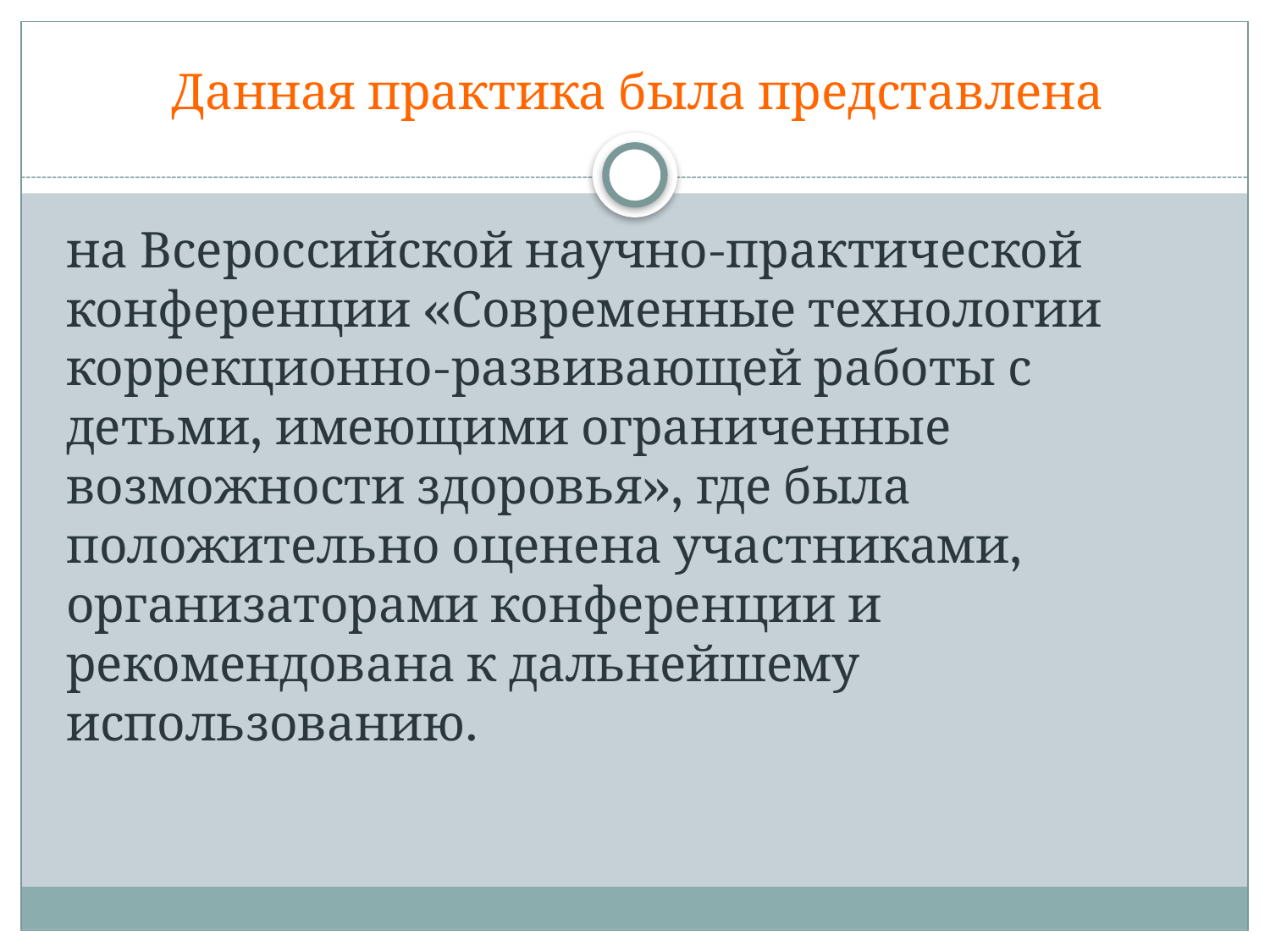

# Данная практика была представлена
на Всероссийской научно-практической конференции «Современные технологии коррекционно-развивающей работы с детьми, имеющими ограниченные возможности здоровья», где была положительно оценена участниками,  организаторами конференции и рекомендована к дальнейшему использованию.